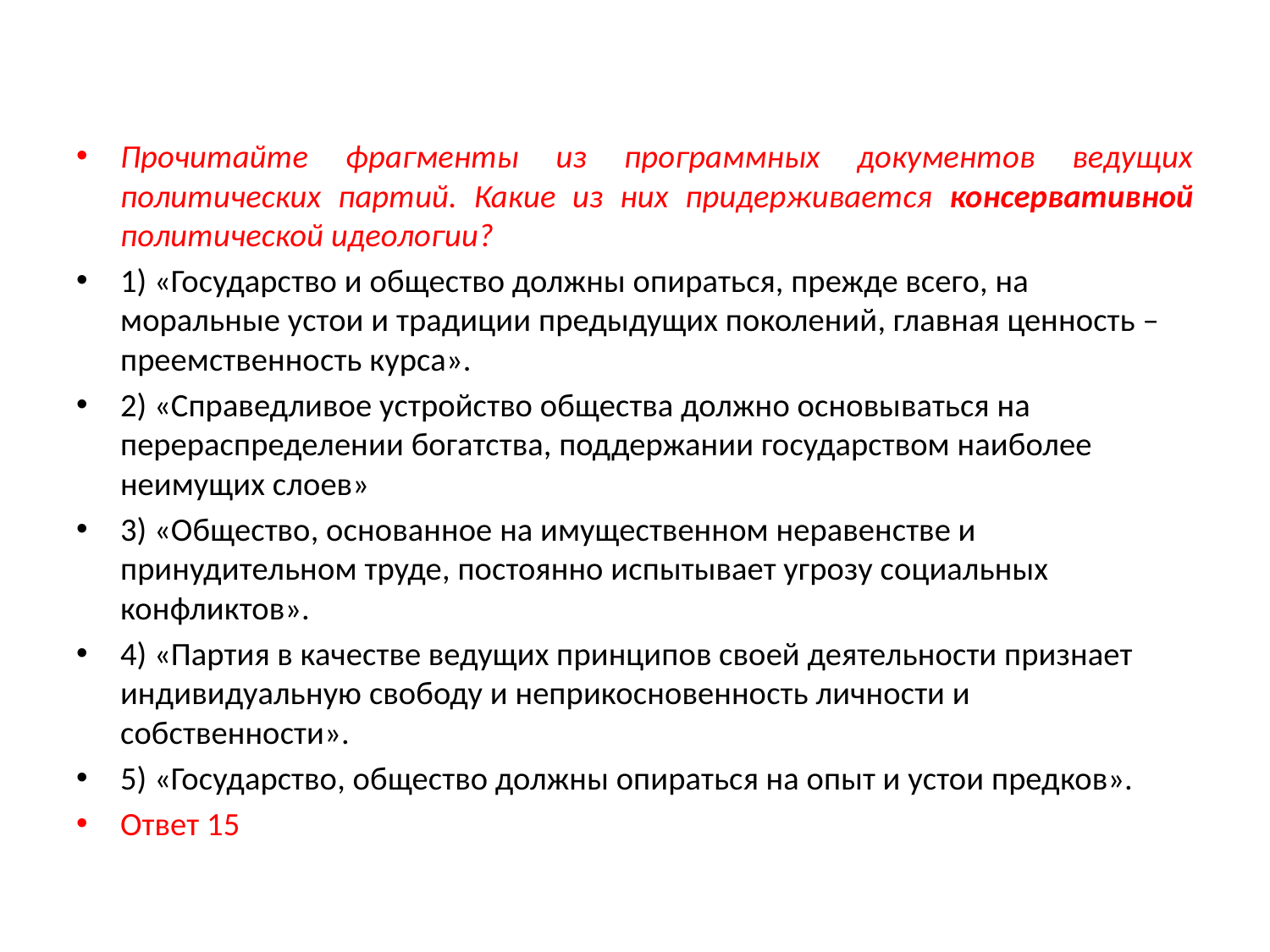

#
Прочитайте фрагменты из программных документов ведущих политических партий. Какие из них придерживается консервативной политической идеологии?
1) «Государство и общество должны опираться, прежде всего, на моральные устои и традиции предыдущих поколений, главная ценность – преемственность курса».
2) «Справедливое устройство общества должно основываться на перераспределении богатства, поддержании государством наиболее неимущих слоев»
3) «Общество, основанное на имущественном неравенстве и принудительном труде, постоянно испытывает угрозу социальных конфликтов».
4) «Партия в качестве ведущих принципов своей деятельности признает индивидуальную свободу и неприкосновенность личности и собственности».
5) «Государство, общество должны опираться на опыт и устои предков».
Ответ 15